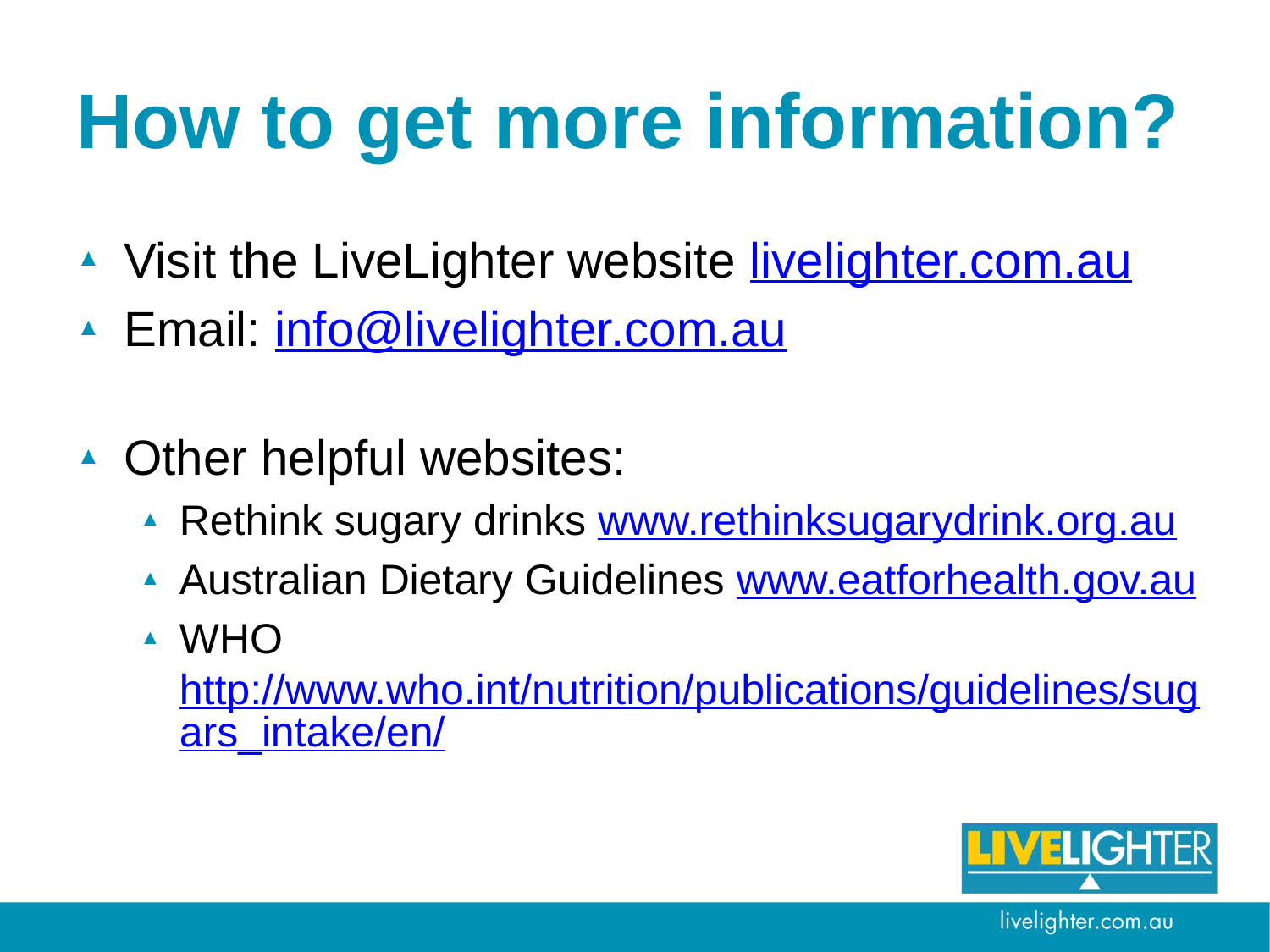

# How to get more information?
Visit the LiveLighter website livelighter.com.au
Email: info@livelighter.com.au

Other helpful websites:
Rethink sugary drinks www.rethinksugarydrink.org.au
Australian Dietary Guidelines www.eatforhealth.gov.au
WHO http://www.who.int/nutrition/publications/guidelines/sugars_intake/en/